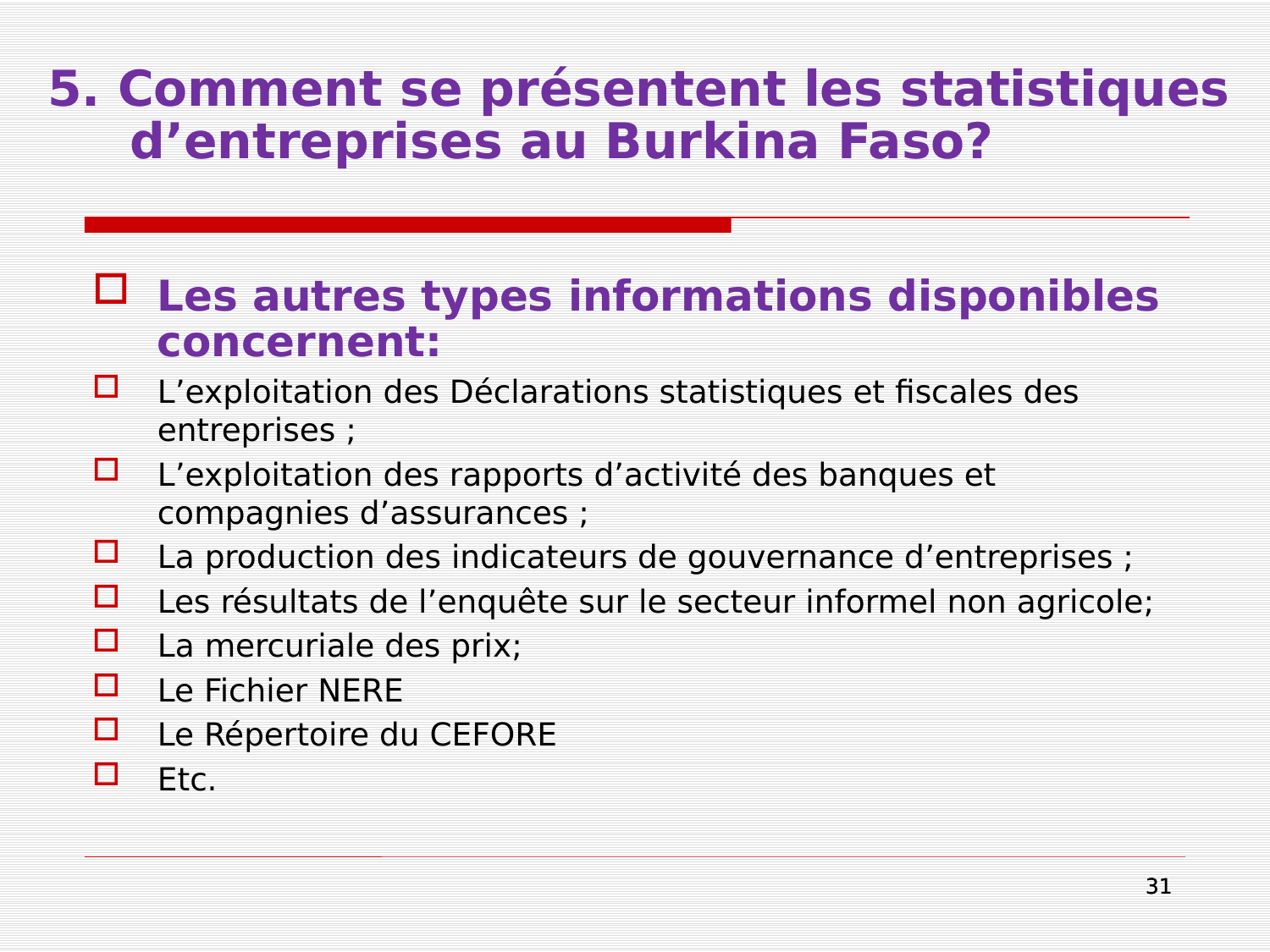

# 5. Comment se présentent les statistiques  d’entreprises au Burkina Faso?
Les autres types informations disponibles concernent:
L’exploitation des Déclarations statistiques et fiscales des entreprises ;
L’exploitation des rapports d’activité des banques et compagnies d’assurances ;
La production des indicateurs de gouvernance d’entreprises ;
Les résultats de l’enquête sur le secteur informel non agricole;
La mercuriale des prix;
Le Fichier NERE
Le Répertoire du CEFORE
Etc.

31
31